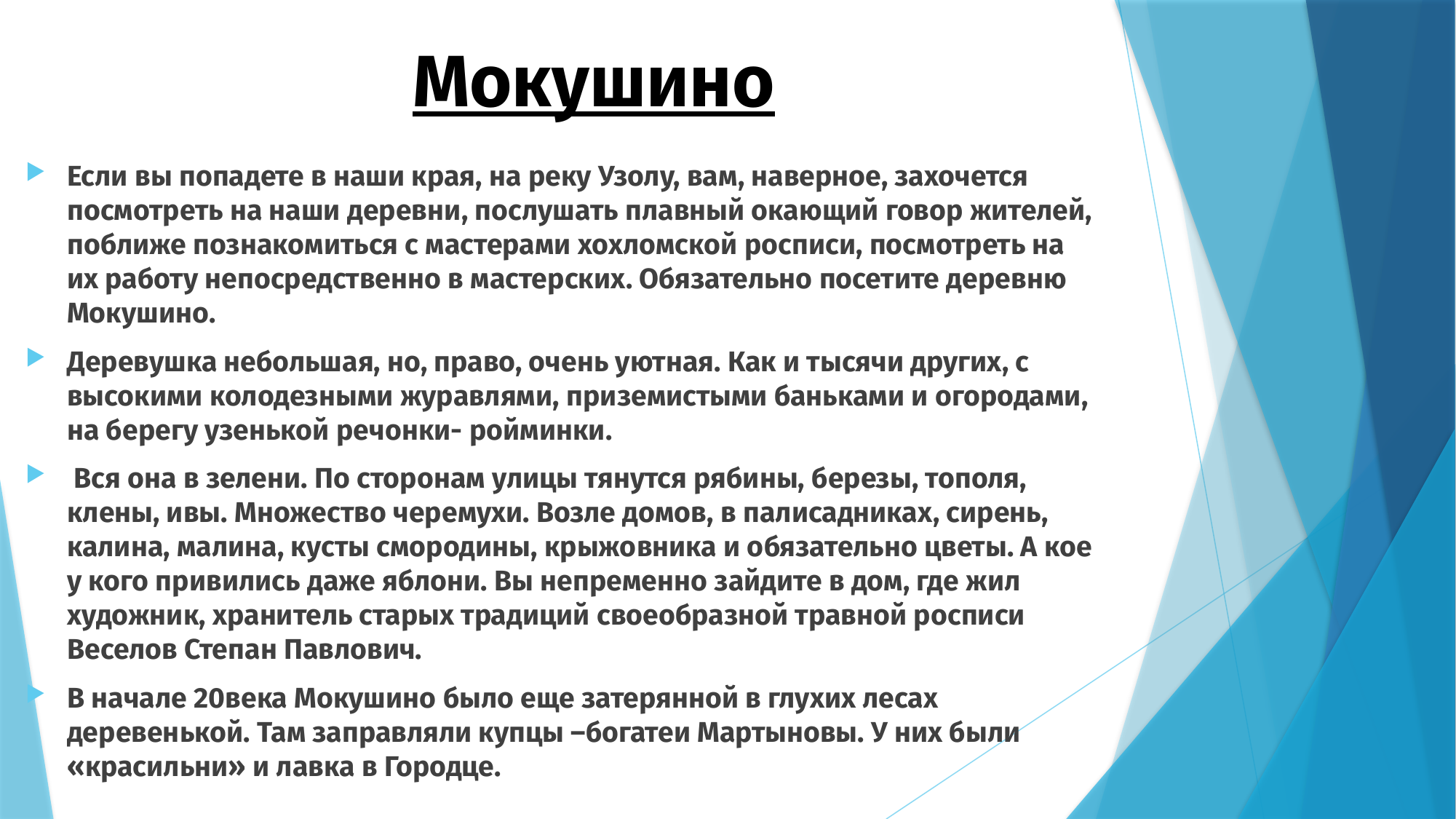

# Мокушино
Если вы попадете в наши края, на реку Узолу, вам, наверное, захочется посмотреть на наши деревни, послушать плавный окающий говор жителей, поближе познакомиться с мастерами хохломской росписи, посмотреть на их работу непосредственно в мастерских. Обязательно посетите деревню Мокушино.
Деревушка небольшая, но, право, очень уютная. Как и тысячи других, с высокими колодезными журавлями, приземистыми баньками и огородами, на берегу узенькой речонки- ройминки.
 Вся она в зелени. По сторонам улицы тянутся рябины, березы, тополя, клены, ивы. Множество черемухи. Возле домов, в палисадниках, сирень, калина, малина, кусты смородины, крыжовника и обязательно цветы. А кое у кого привились даже яблони. Вы непременно зайдите в дом, где жил художник, хранитель старых традиций своеобразной травной росписи Веселов Степан Павлович.
В начале 20века Мокушино было еще затерянной в глухих лесах деревенькой. Там заправляли купцы –богатеи Мартыновы. У них были «красильни» и лавка в Городце.